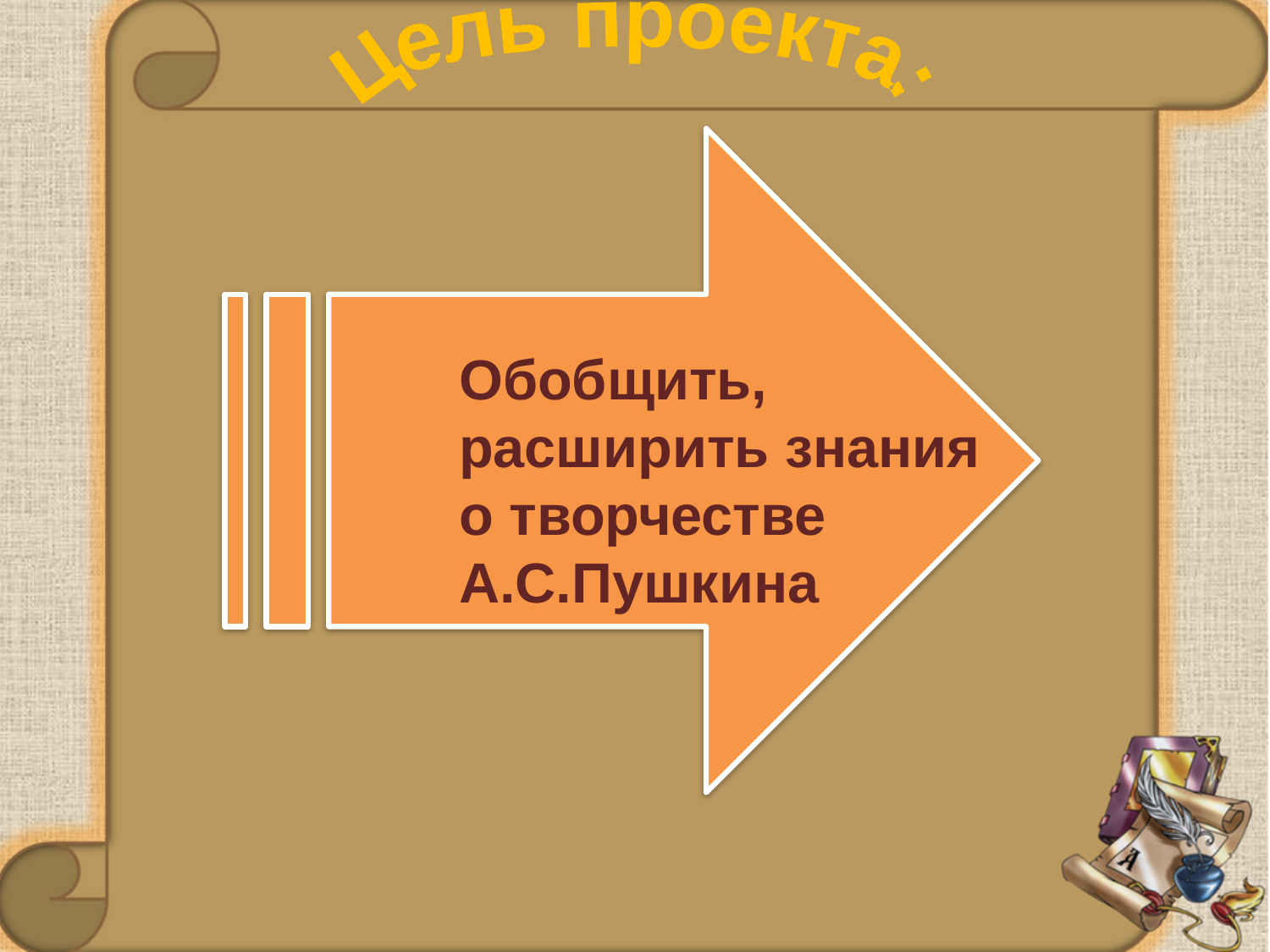

Цель проекта:

Обобщить, расширить знания о творчестве А.С.Пушкина